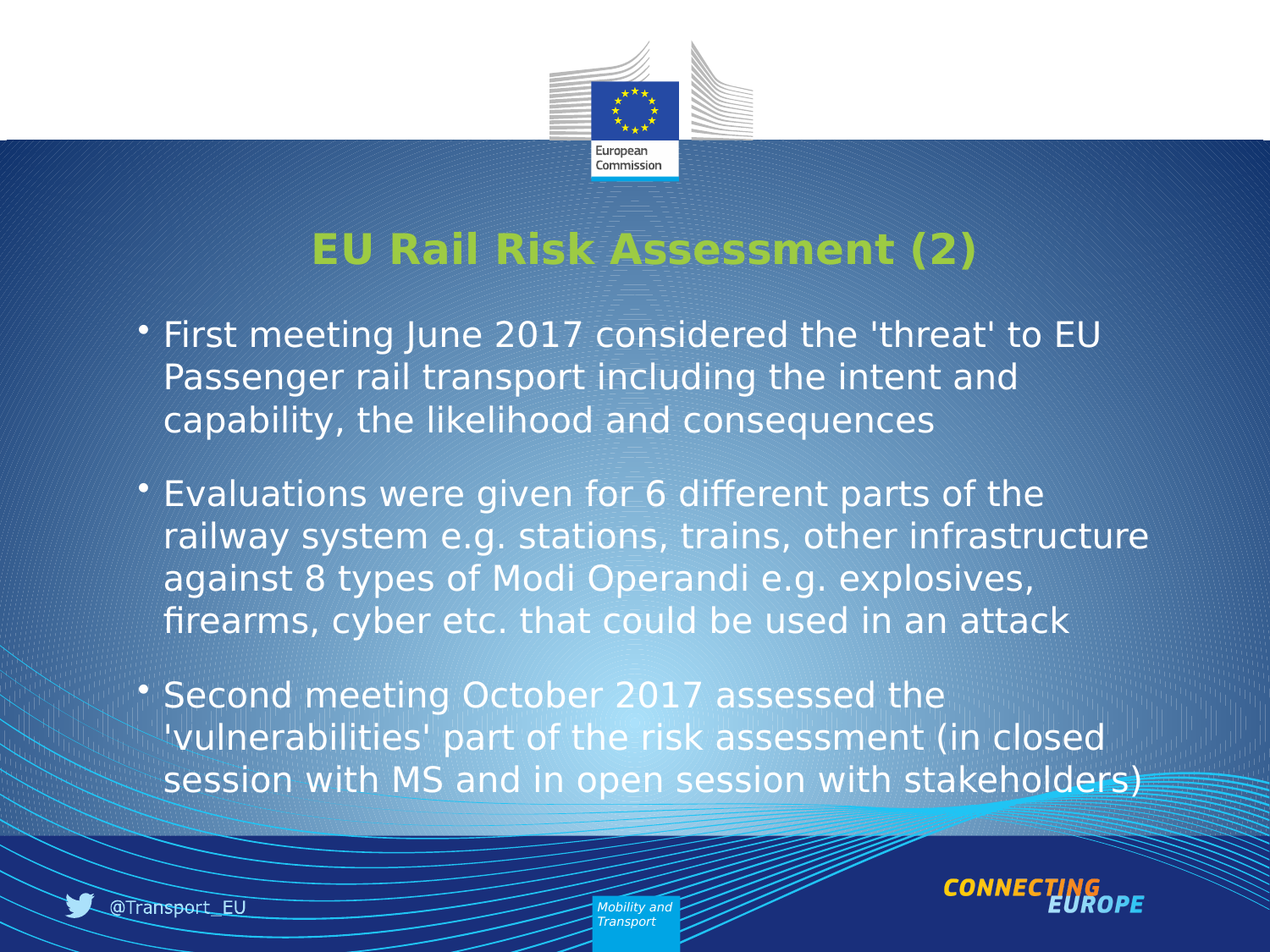

# EU Rail Risk Assessment (2)
First meeting June 2017 considered the 'threat' to EU Passenger rail transport including the intent and capability, the likelihood and consequences
Evaluations were given for 6 different parts of the railway system e.g. stations, trains, other infrastructure against 8 types of Modi Operandi e.g. explosives, firearms, cyber etc. that could be used in an attack
Second meeting October 2017 assessed the 'vulnerabilities' part of the risk assessment (in closed session with MS and in open session with stakeholders)